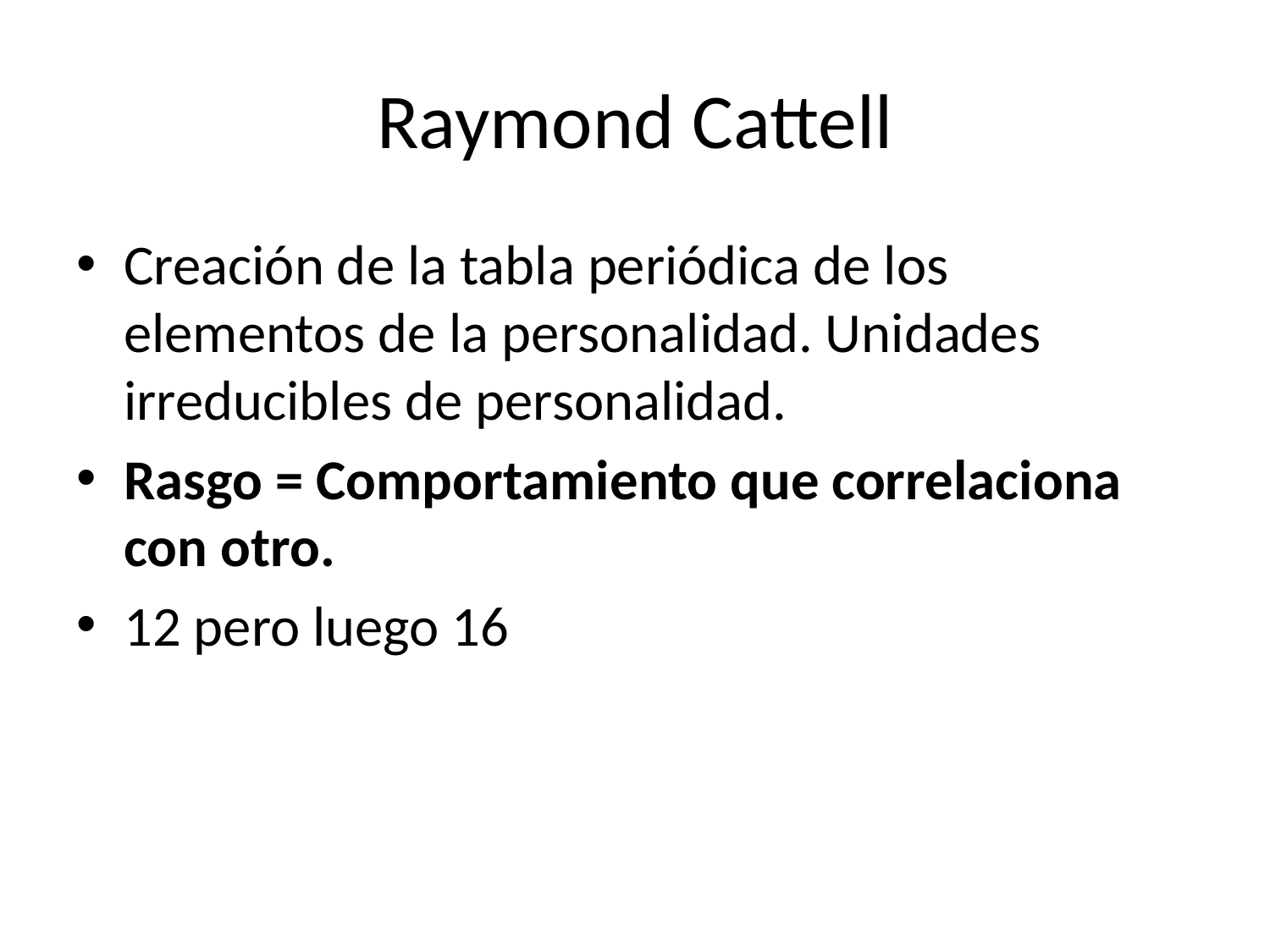

# Raymond Cattell
Creación de la tabla periódica de los elementos de la personalidad. Unidades irreducibles de personalidad.
Rasgo = Comportamiento que correlaciona con otro.
12 pero luego 16